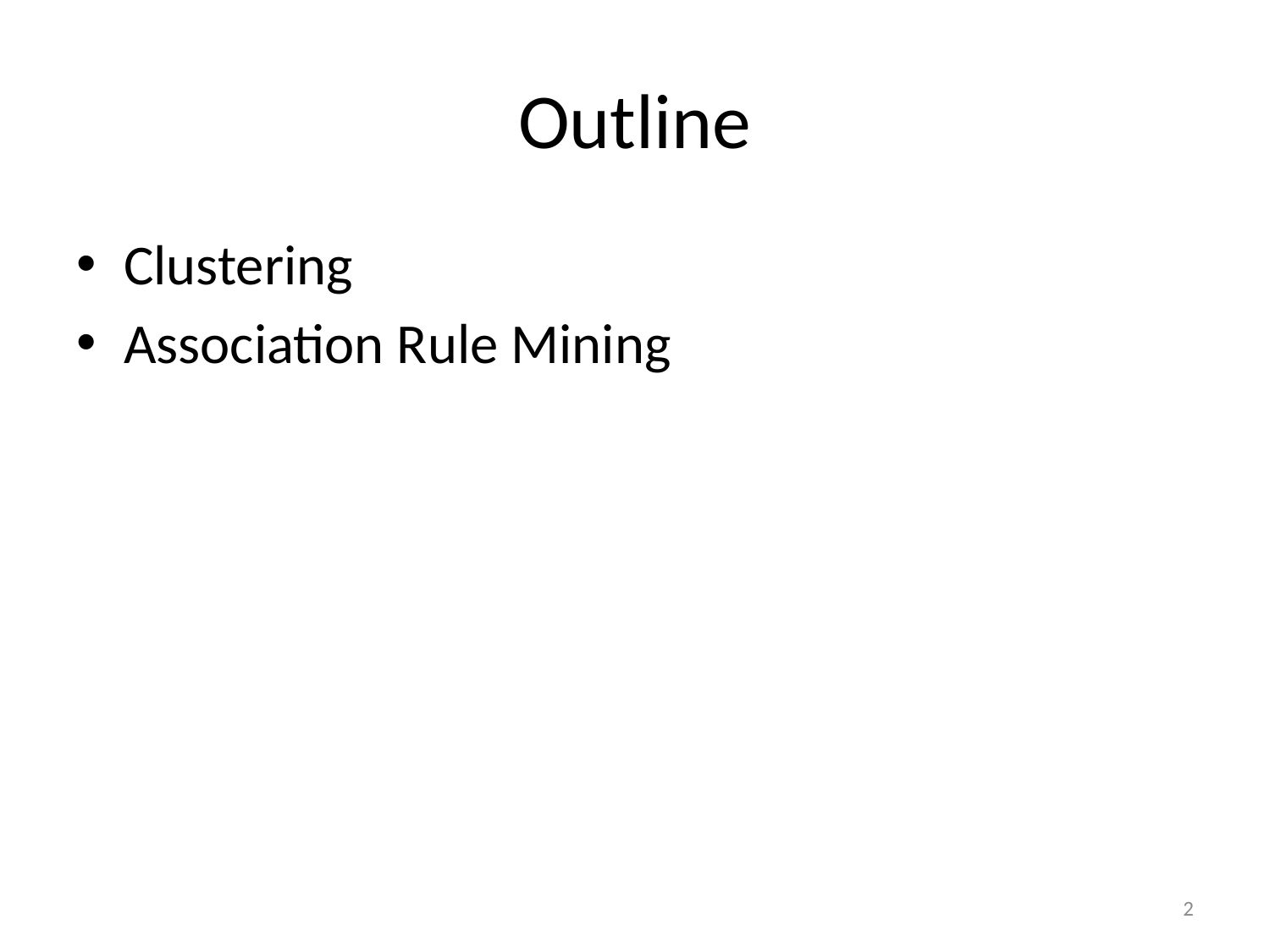

# Outline
Clustering
Association Rule Mining
2